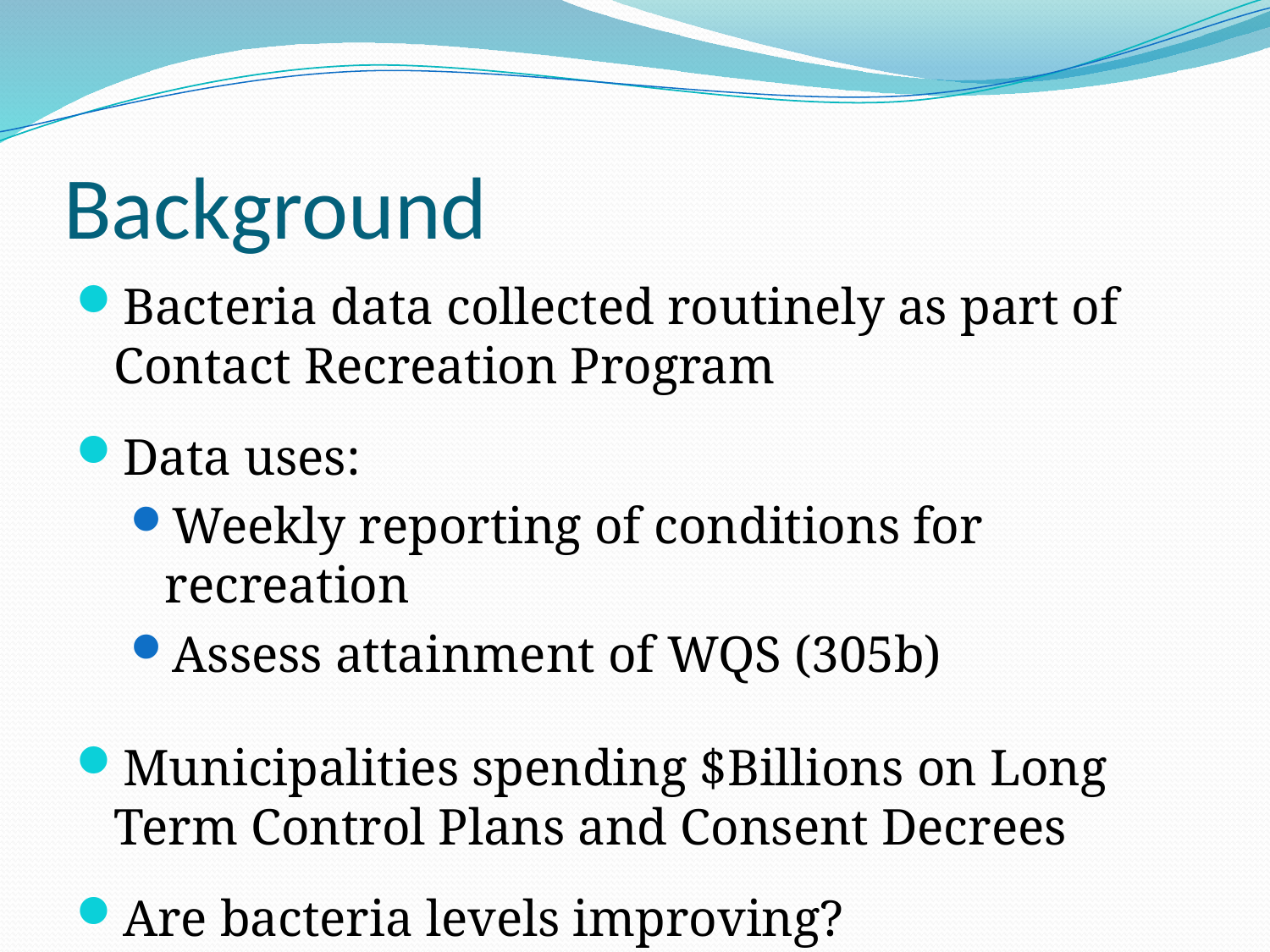

# Background
Bacteria data collected routinely as part of Contact Recreation Program

Data uses:
Weekly reporting of conditions for recreation
Assess attainment of WQS (305b)

Municipalities spending $Billions on Long Term Control Plans and Consent Decrees

Are bacteria levels improving?